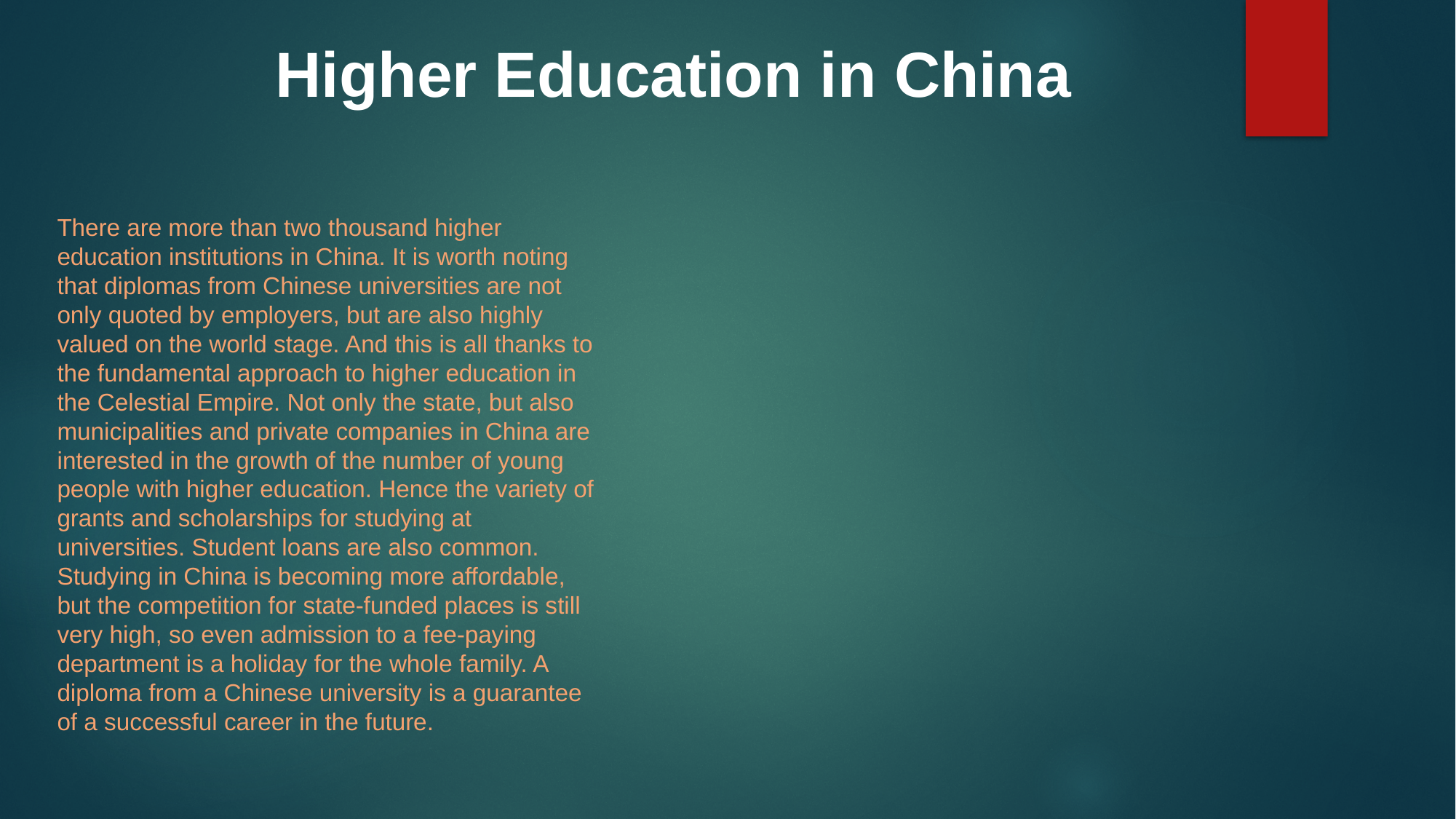

# Higher Education in China
There are more than two thousand higher education institutions in China. It is worth noting that diplomas from Chinese universities are not only quoted by employers, but are also highly valued on the world stage. And this is all thanks to the fundamental approach to higher education in the Celestial Empire. Not only the state, but also municipalities and private companies in China are interested in the growth of the number of young people with higher education. Hence the variety of grants and scholarships for studying at universities. Student loans are also common. Studying in China is becoming more affordable, but the competition for state-funded places is still very high, so even admission to a fee-paying department is a holiday for the whole family. A diploma from a Chinese university is a guarantee of a successful career in the future.